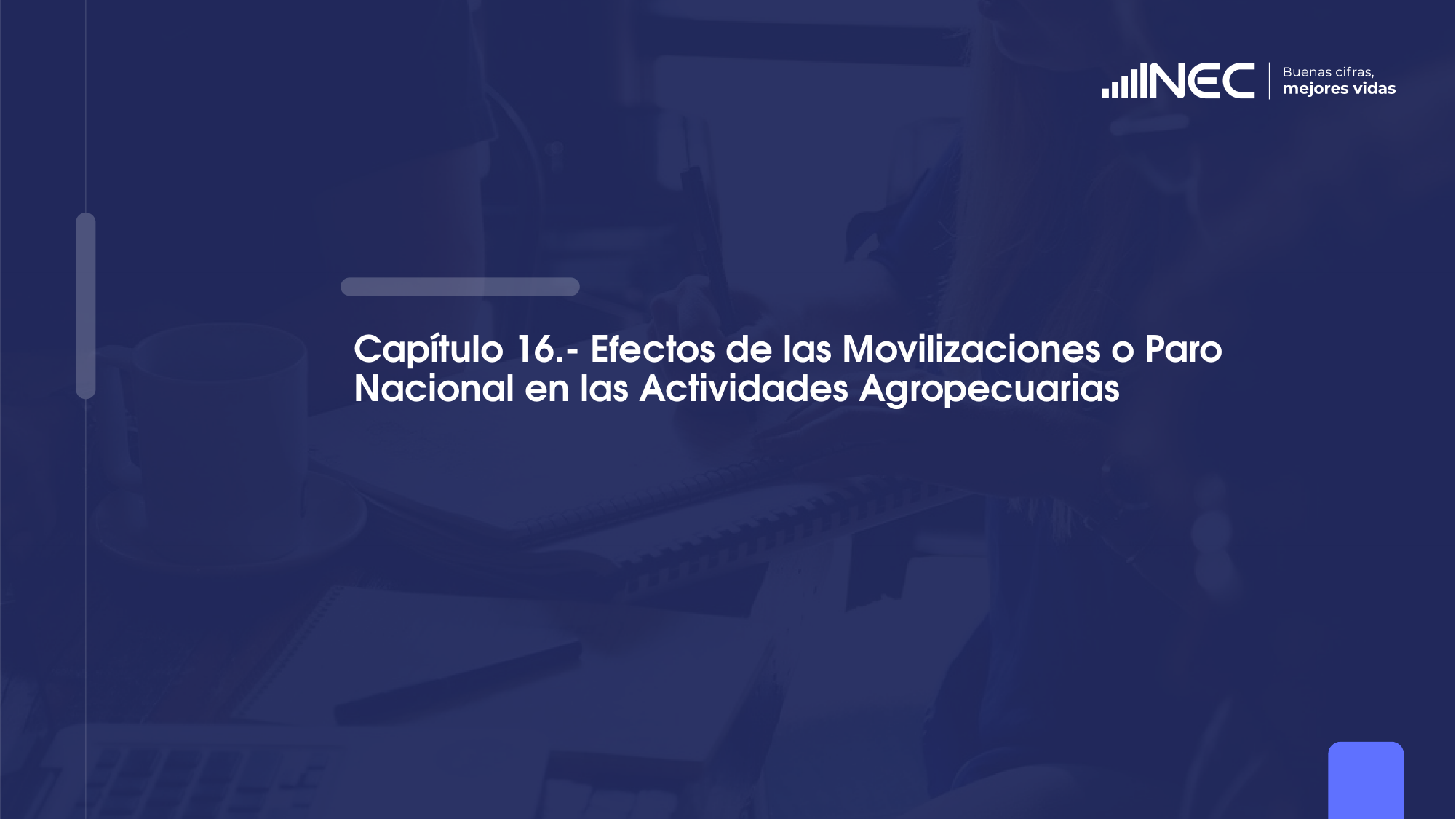

# Capítulo 16.- Efectos de las Movilizaciones o Paro Nacional en las Actividades Agropecuarias